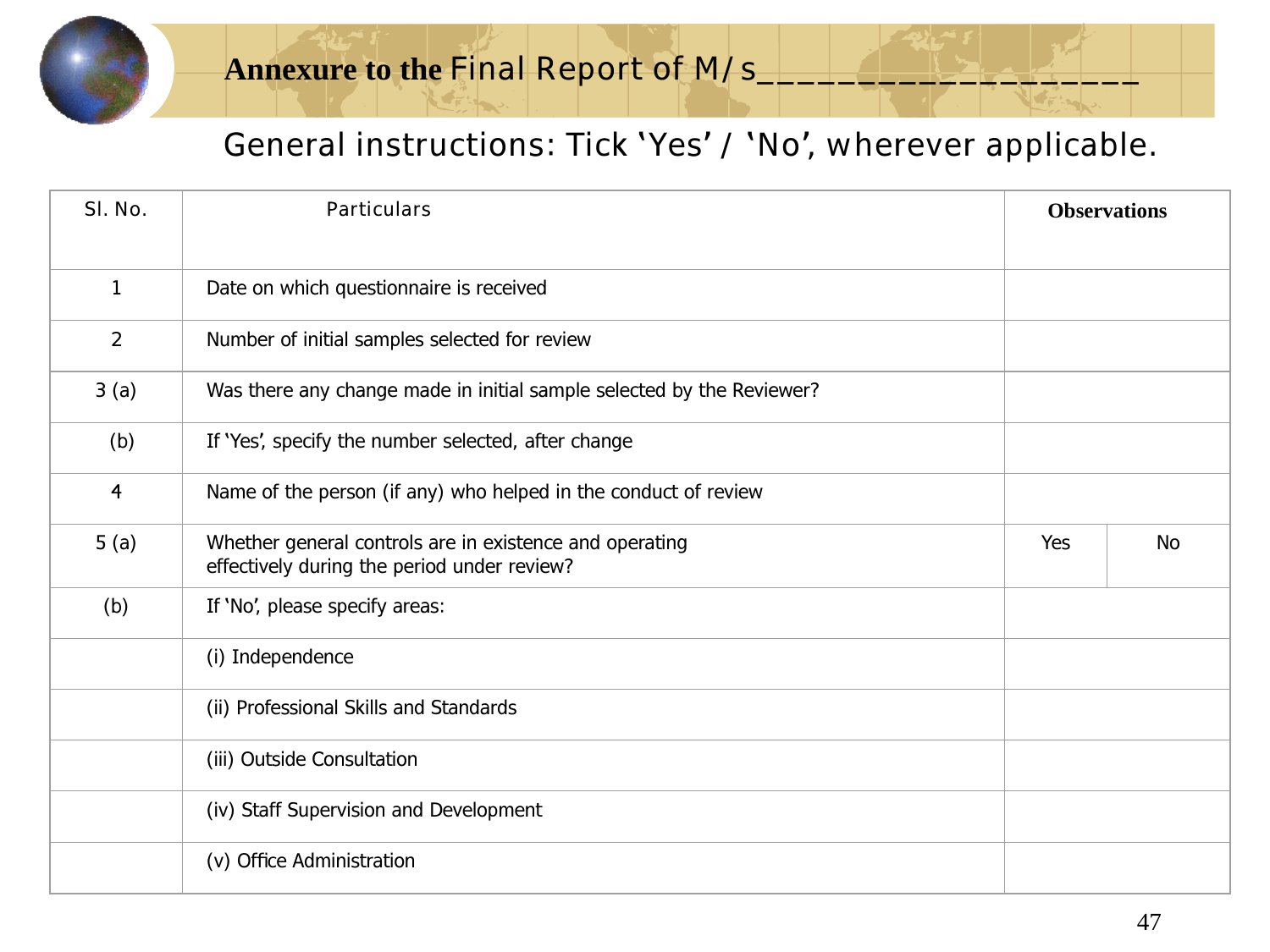

Annexure to the Final Report of M/s___________________

General instructions: Tick ‘Yes’ / ‘No’, wherever applicable.

Sl. No.

                     Particulars

   Observations

1

Date on which questionnaire is received

2

Number of initial samples selected for review

3 (a)

Was there any change made in initial sample selected by the Reviewer?

  (b)

If ‘Yes’, specify the number selected, after change

4

Name of the person (if any) who helped in the conduct of review

5 (a)

Whether general controls are in existence and operating
effectively during the period under review?

Yes

No

(b)

If ‘No’, please specify areas:

(i) Independence

(ii) Professional Skills and Standards

(iii) Outside Consultation

(iv) Staff Supervision and Development

(v) Office Administration

47